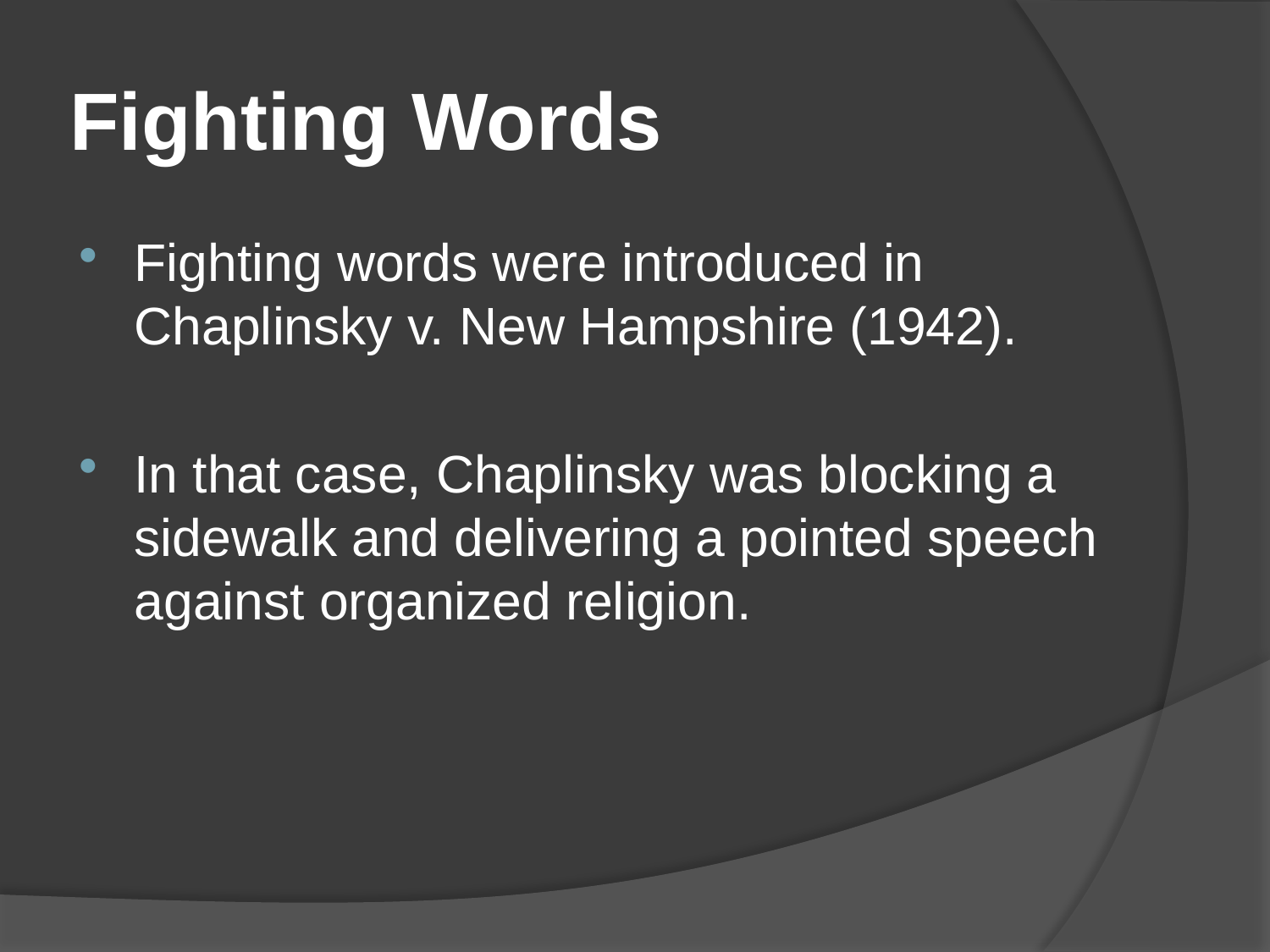

# Fighting Words
Fighting words were introduced in Chaplinsky v. New Hampshire (1942).

In that case, Chaplinsky was blocking a sidewalk and delivering a pointed speech against organized religion.